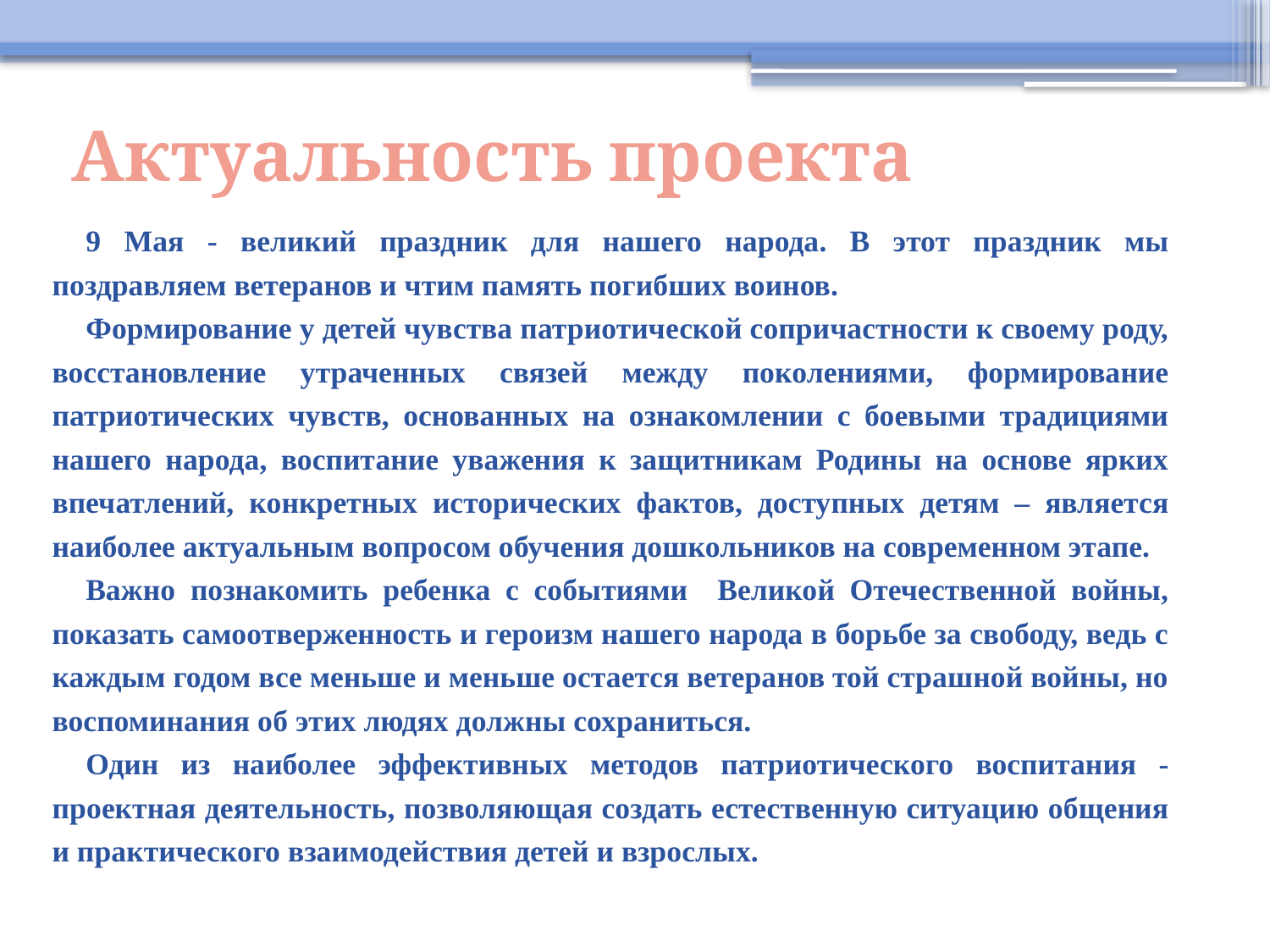

# Актуальность проекта
9 Мая - великий праздник для нашего народа. В этот праздник мы поздравляем ветеранов и чтим память погибших воинов.
Формирование у детей чувства патриотической сопричастности к своему роду, восстановление утраченных связей между поколениями, формирование патриотических чувств, основанных на ознакомлении с боевыми традициями нашего народа, воспитание уважения к защитникам Родины на основе ярких впечатлений, конкретных исторических фактов, доступных детям – является наиболее актуальным вопросом обучения дошкольников на современном этапе.
Важно познакомить ребенка с событиями  Великой Отечественной войны, показать самоотверженность и героизм нашего народа в борьбе за свободу, ведь с каждым годом все меньше и меньше остается ветеранов той страшной войны, но воспоминания об этих людях должны сохраниться.
Один из наиболее эффективных методов патриотического воспитания - проектная деятельность, позволяющая создать естественную ситуацию общения и практического взаимодействия детей и взрослых.